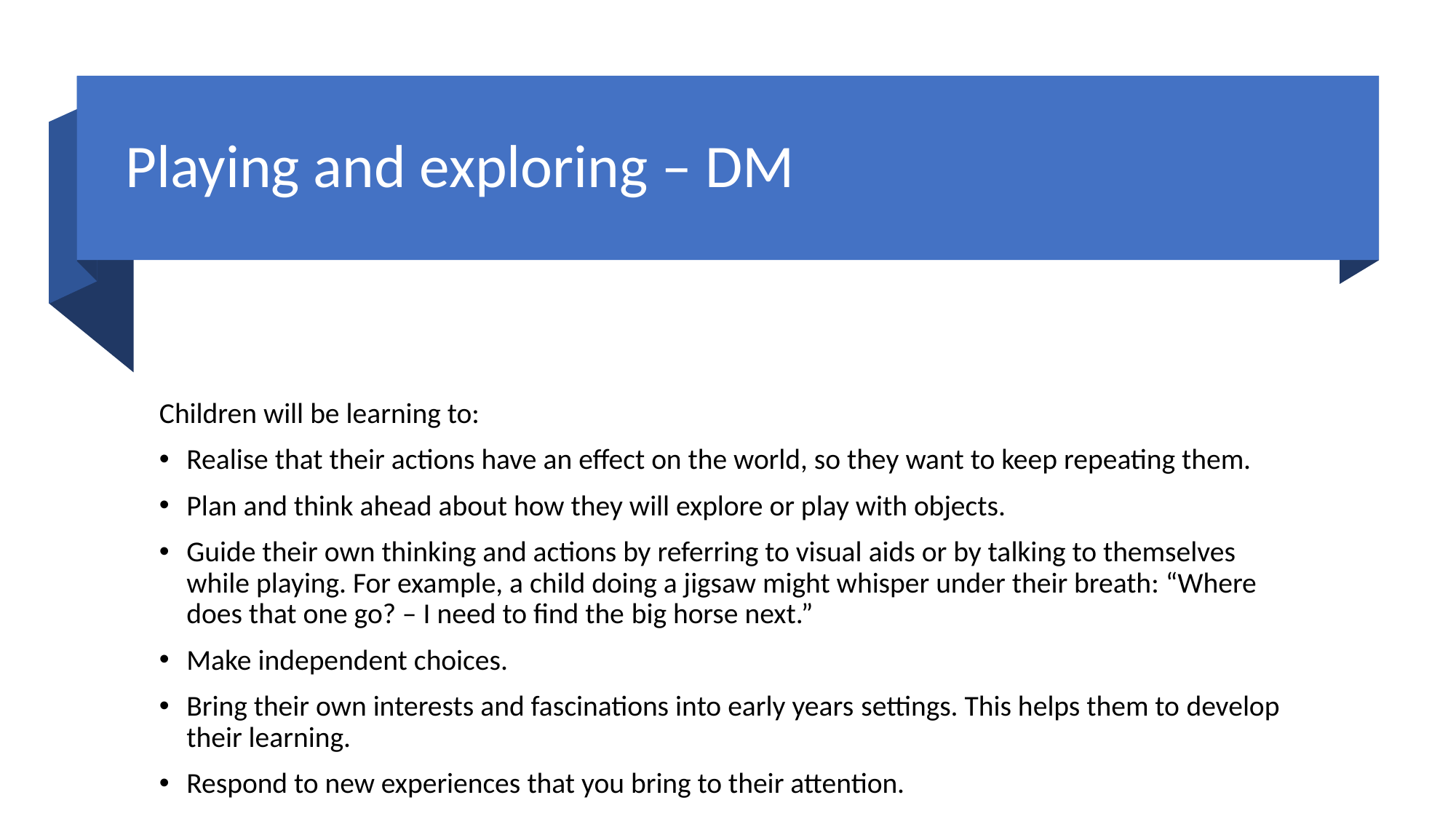

# Playing and exploring – DM

Children will be learning to:
Realise that their actions have an effect on the world, so they want to keep repeating them.
Plan and think ahead about how they will explore or play with objects.
Guide their own thinking and actions by referring to visual aids or by talking to themselves while playing. For example, a child doing a jigsaw might whisper under their breath: “Where does that one go? – I need to find the big horse next.”
Make independent choices.
Bring their own interests and fascinations into early years settings. This helps them to develop their learning.
Respond to new experiences that you bring to their attention.